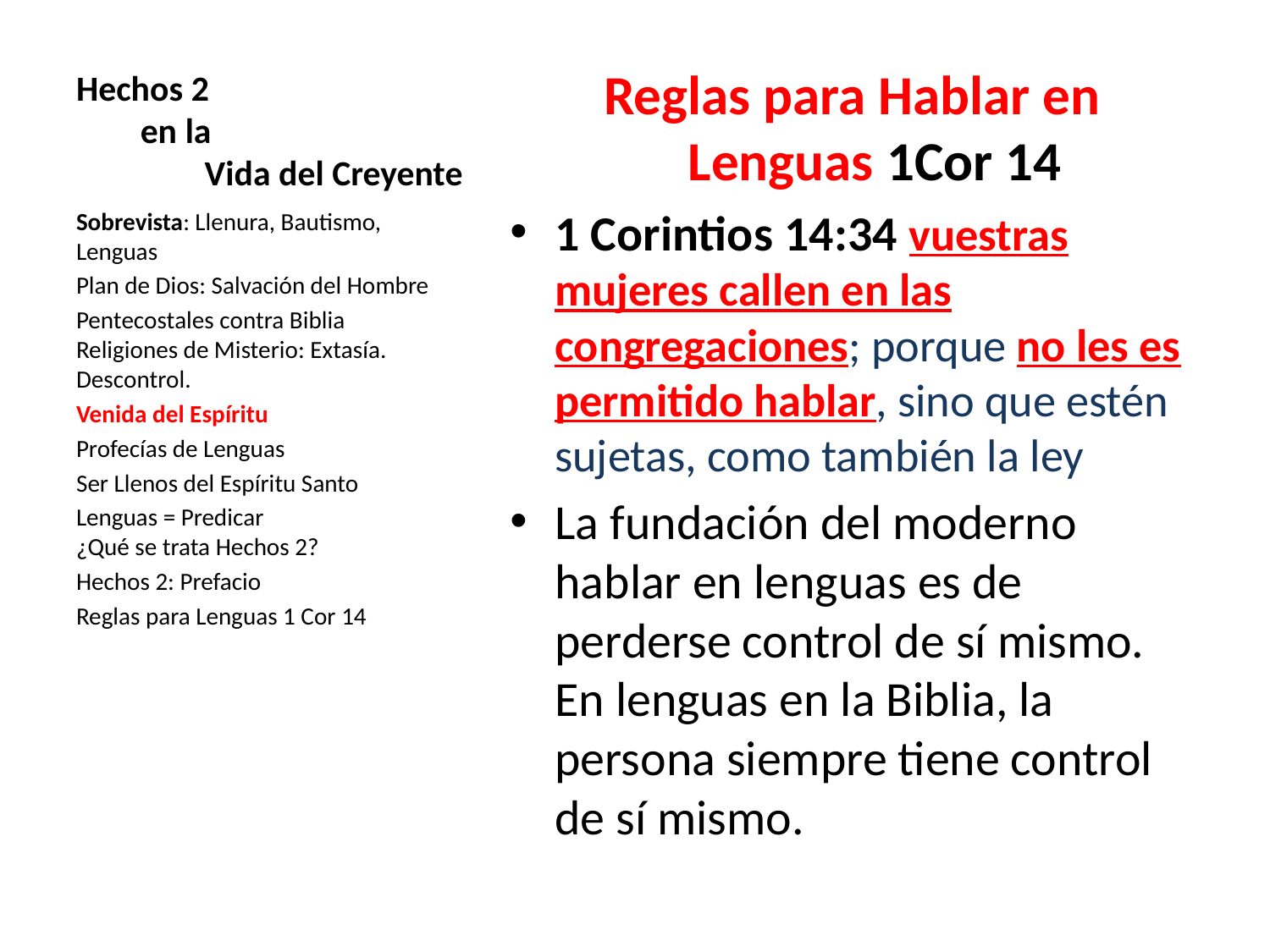

# Hechos 2 en la Vida del Creyente
Reglas para Hablar en Lenguas 1Cor 14
1 Corintios 14:34 vuestras mujeres callen en las congregaciones; porque no les es permitido hablar, sino que estén sujetas, como también la ley
La fundación del moderno hablar en lenguas es de perderse control de sí mismo. En lenguas en la Biblia, la persona siempre tiene control de sí mismo.
Sobrevista: Llenura, Bautismo,  Lenguas
Plan de Dios: Salvación del Hombre
Pentecostales contra Biblia
Religiones de Misterio: Extasía. Descontrol.
Venida del Espíritu
Profecías de Lenguas
Ser Llenos del Espíritu Santo
Lenguas = Predicar
¿Qué se trata Hechos 2?
Hechos 2: Prefacio
Reglas para Lenguas 1 Cor 14